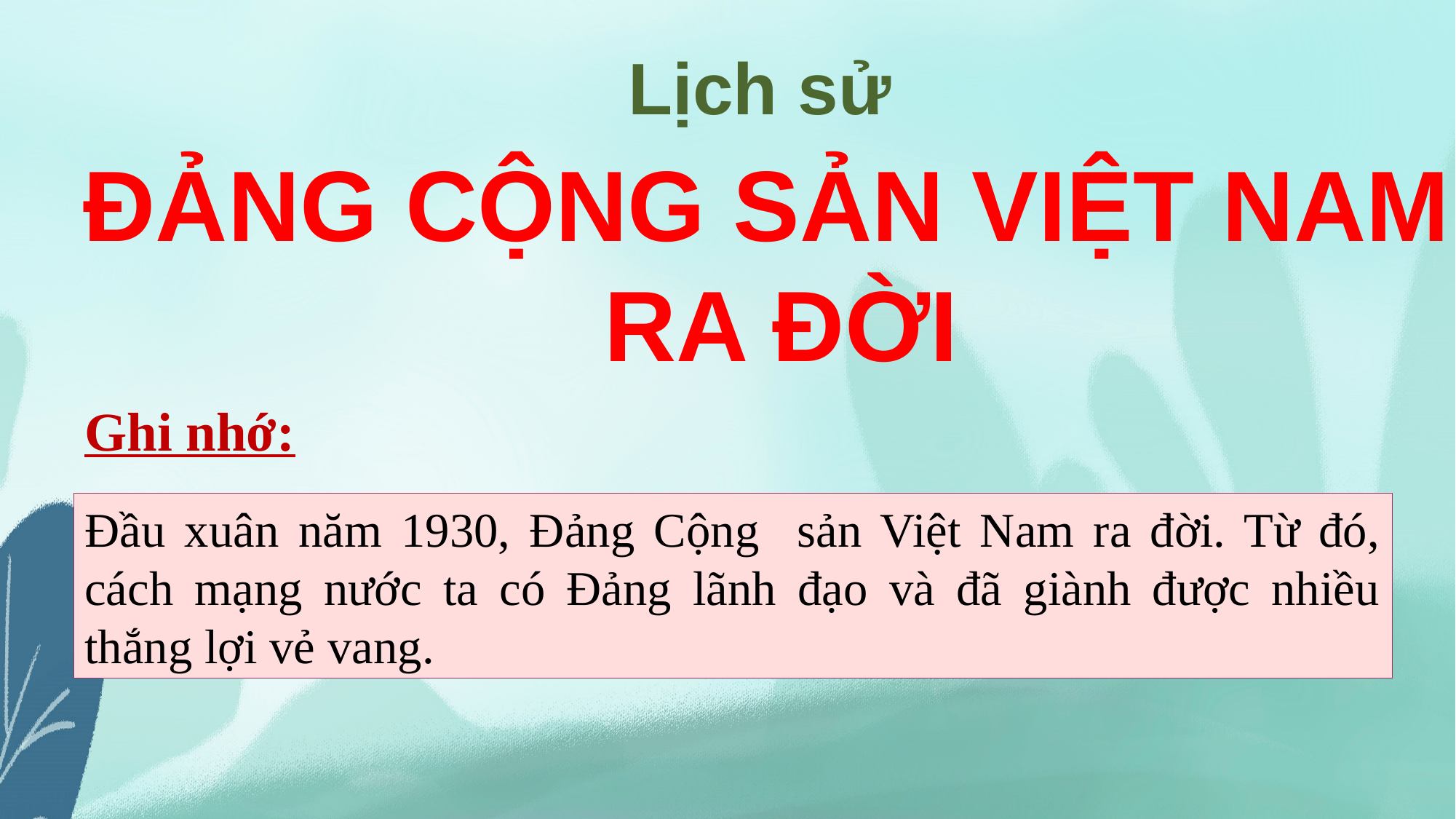

Lịch sử
ĐẢNG CỘNG SẢN VIỆT NAM
RA ĐỜI
Ghi nhớ:
Đầu xuân năm 1930, Đảng Cộng  sản Việt Nam ra đời. Từ đó, cách mạng nước ta có Đảng lãnh đạo và đã giành được nhiều thắng lợi vẻ vang.